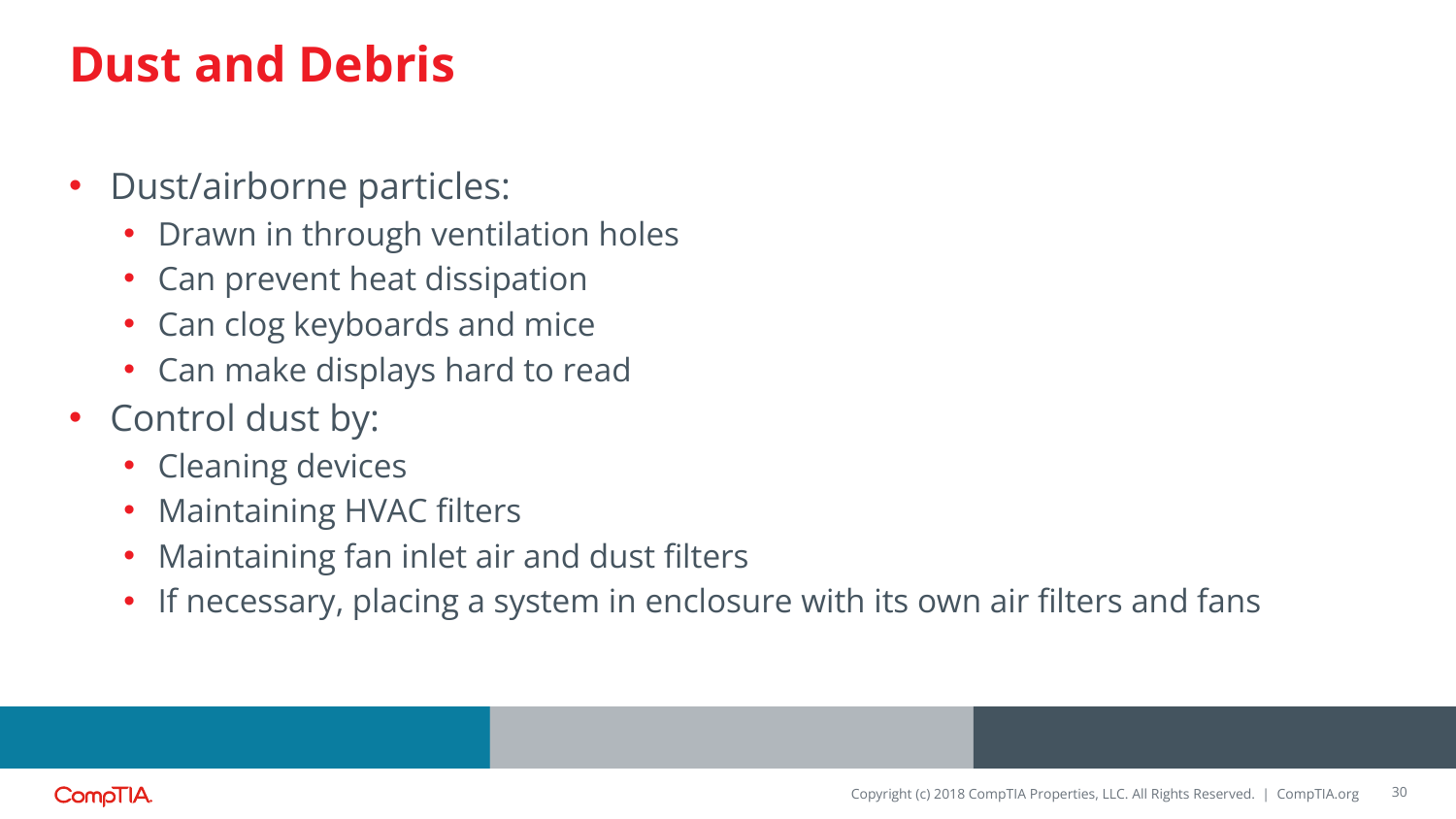

# Dust and Debris
Dust/airborne particles:
Drawn in through ventilation holes
Can prevent heat dissipation
Can clog keyboards and mice
Can make displays hard to read
Control dust by:
Cleaning devices
Maintaining HVAC filters
Maintaining fan inlet air and dust filters
If necessary, placing a system in enclosure with its own air filters and fans
30